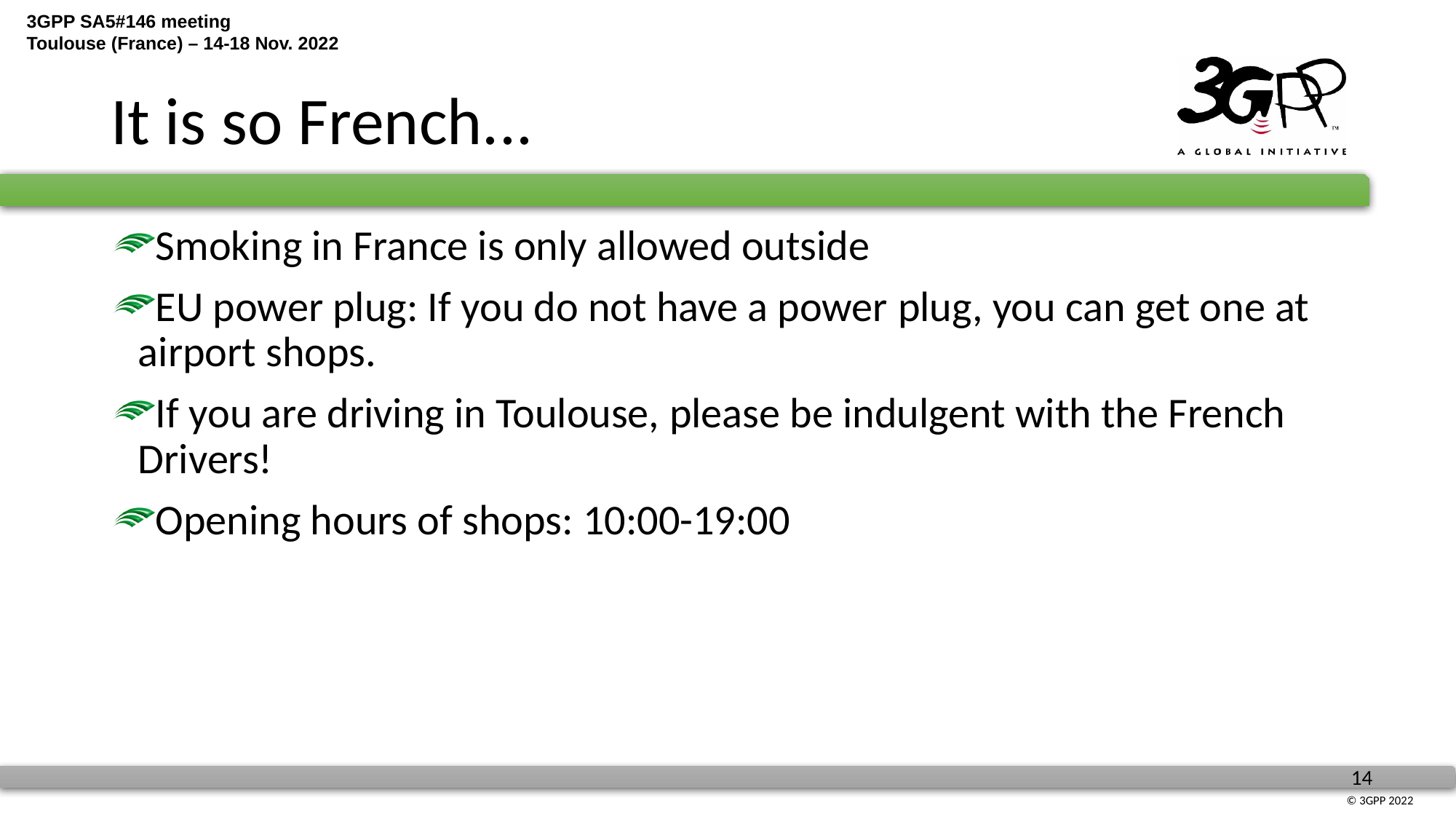

# It is so French...
Smoking in France is only allowed outside
EU power plug: If you do not have a power plug, you can get one at airport shops.
If you are driving in Toulouse, please be indulgent with the French Drivers!
Opening hours of shops: 10:00-19:00